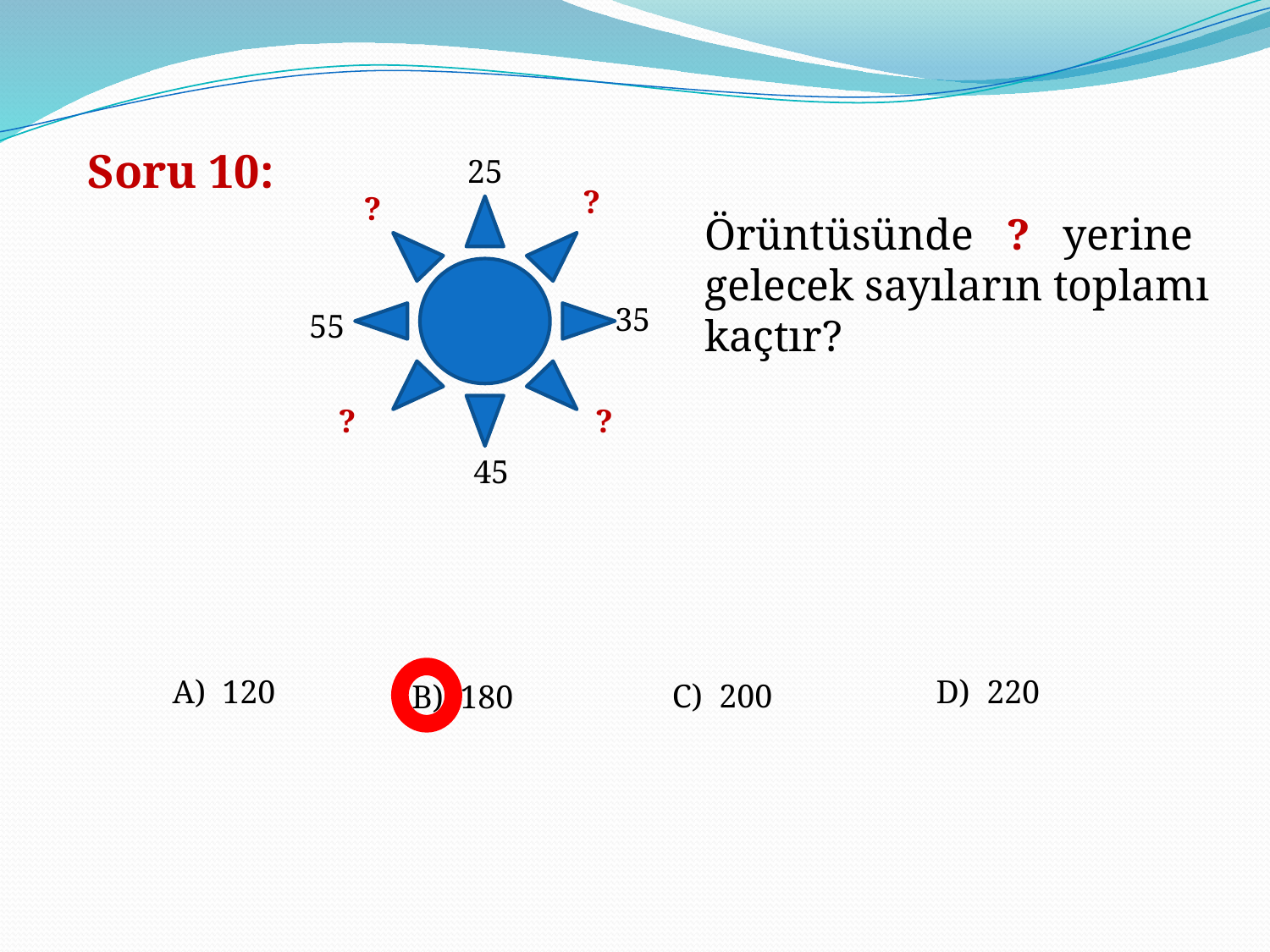

Soru 10:
25
?
?

Örüntüsünde   ?   yerine gelecek sayıların toplamı kaçtır?
35
55
?
 ?
45

A)  120
D)  220
C)  200
B)  180